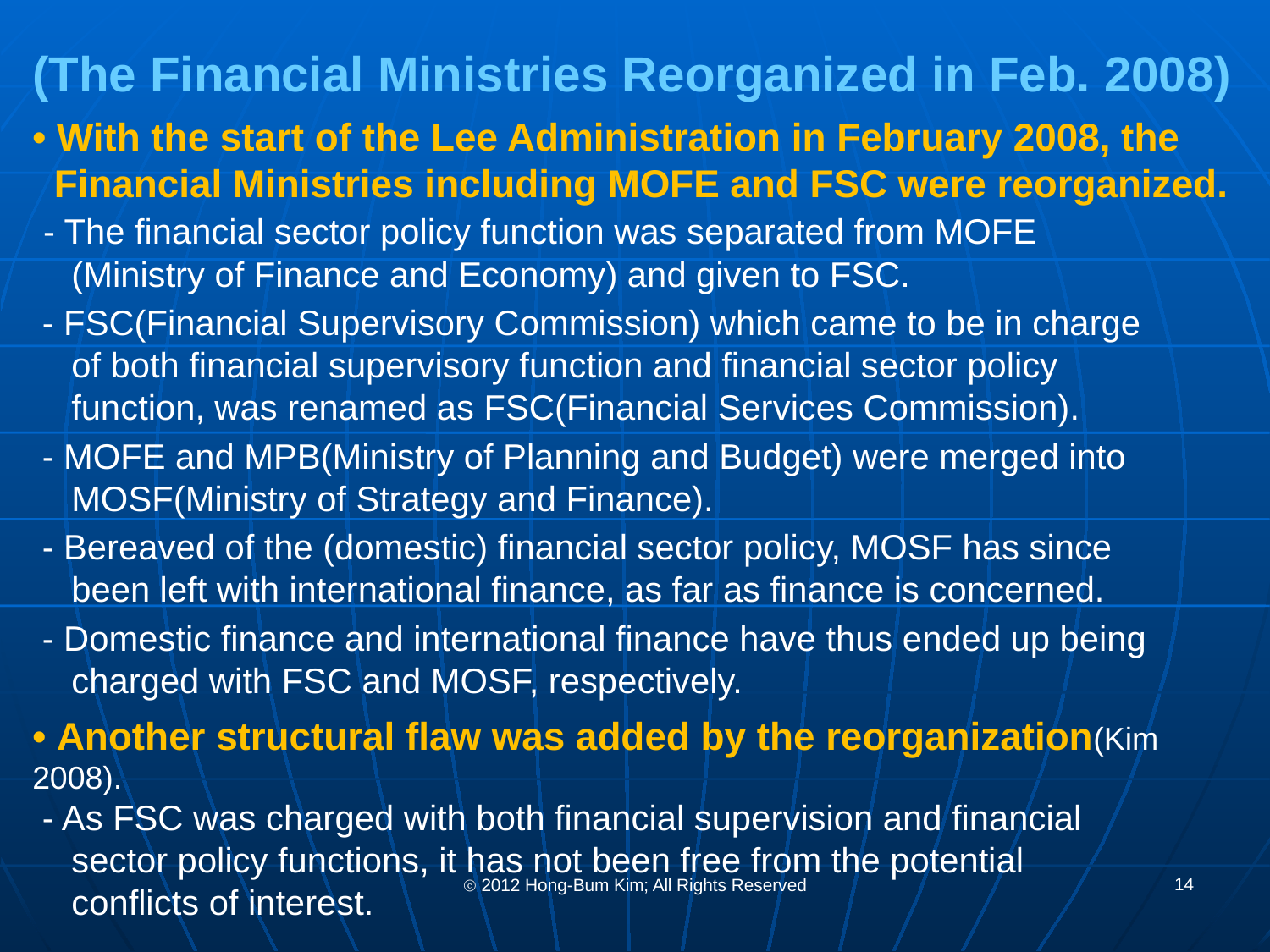

(The Financial Ministries Reorganized in Feb. 2008)

• With the start of the Lee Administration in February 2008, the
  Financial Ministries including MOFE and FSC were reorganized.
 - The financial sector policy function was separated from MOFE
    (Ministry of Finance and Economy) and given to FSC.

 - FSC(Financial Supervisory Commission) which came to be in charge
    of both financial supervisory function and financial sector policy
    function, was renamed as FSC(Financial Services Commission).

 - MOFE and MPB(Ministry of Planning and Budget) were merged into
    MOSF(Ministry of Strategy and Finance).

 - Bereaved of the (domestic) financial sector policy, MOSF has since
    been left with international finance, as far as finance is concerned.

 - Domestic finance and international finance have thus ended up being
    charged with FSC and MOSF, respectively.

• Another structural flaw was added by the reorganization(Kim 2008).
 - As FSC was charged with both financial supervision and financial
    sector policy functions, it has not been free from the potential
    conflicts of interest.
14
ⓒ 2012 Hong-Bum Kim; All Rights Reserved